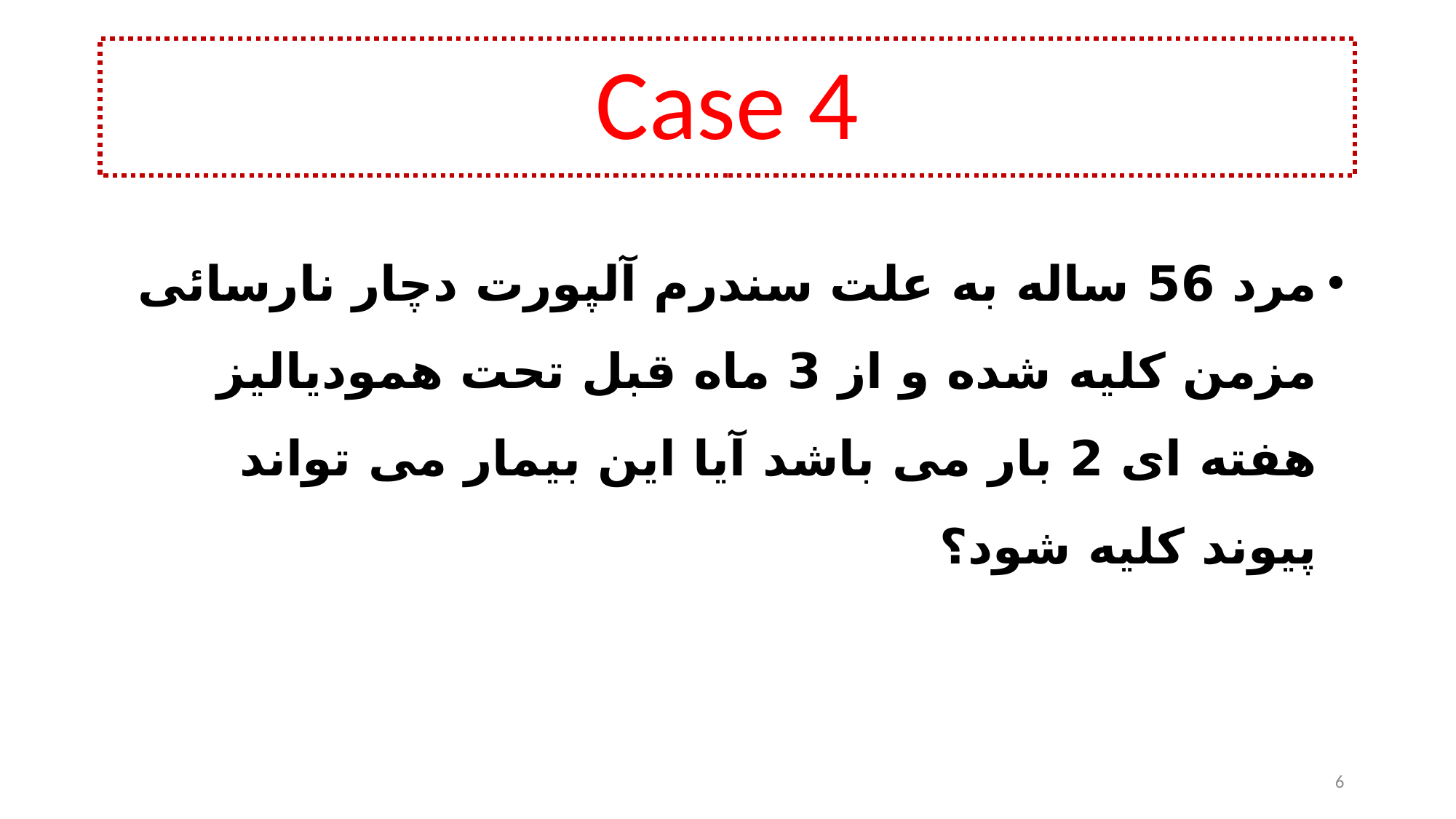

Case 4
مرد 56 ساله به علت سندرم آلپورت دچار نارسائی مزمن کلیه شده و از 3 ماه قبل تحت همودیالیز هفته ای 2 بار می باشد آیا این بیمار می تواند پیوند کلیه شود؟

6